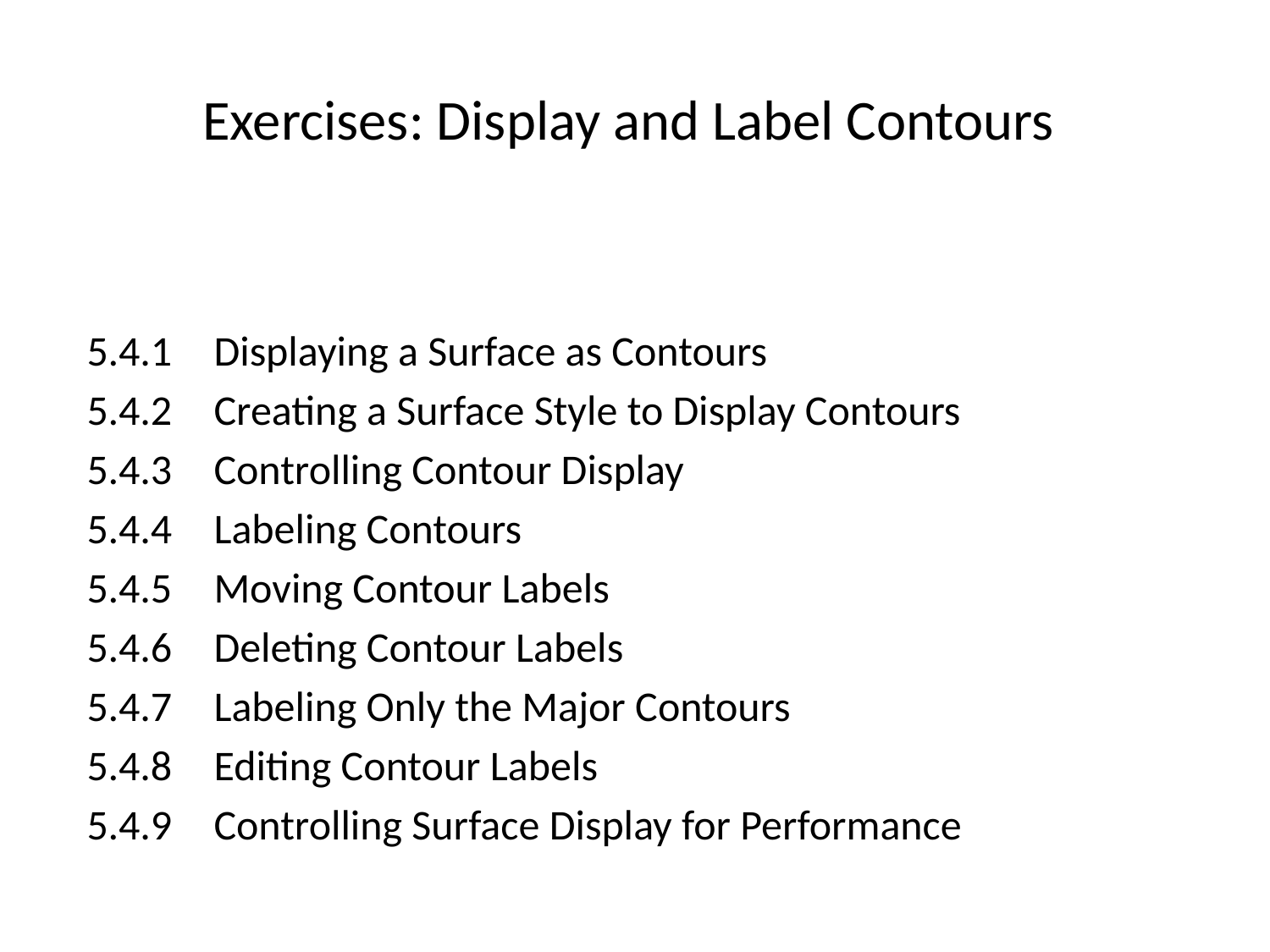

# Exercises: Display and Label Contours
5.4.1	Displaying a Surface as Contours
5.4.2	Creating a Surface Style to Display Contours
5.4.3	Controlling Contour Display
5.4.4	Labeling Contours
5.4.5	Moving Contour Labels
5.4.6	Deleting Contour Labels
5.4.7	Labeling Only the Major Contours
5.4.8	Editing Contour Labels
5.4.9	Controlling Surface Display for Performance